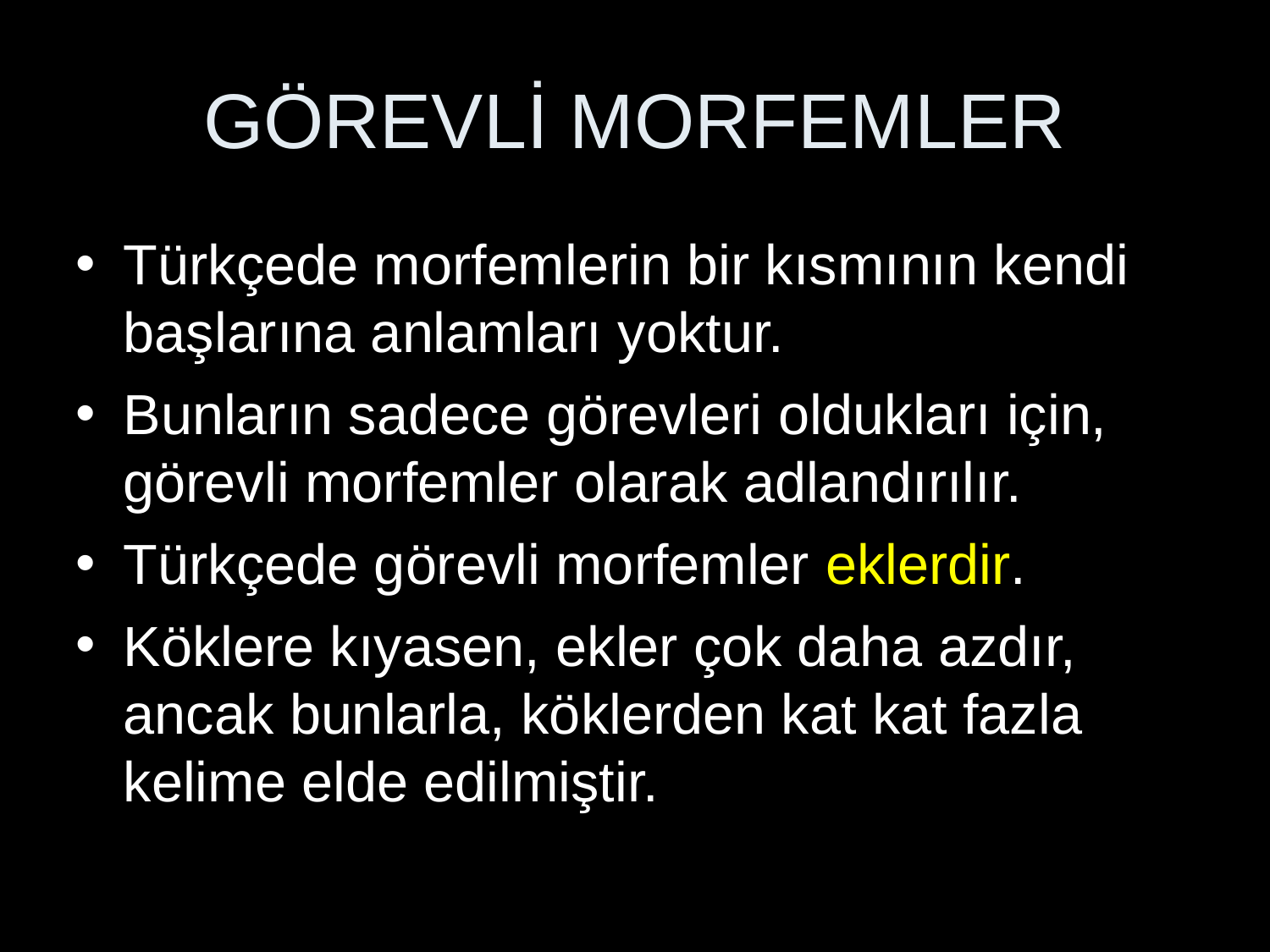

# GÖREVLİ MORFEMLER
Türkçede morfemlerin bir kısmının kendi başlarına anlamları yoktur.
Bunların sadece görevleri oldukları için, görevli morfemler olarak adlandırılır.
Türkçede görevli morfemler eklerdir.
Köklere kıyasen, ekler çok daha azdır, ancak bunlarla, köklerden kat kat fazla kelime elde edilmiştir.